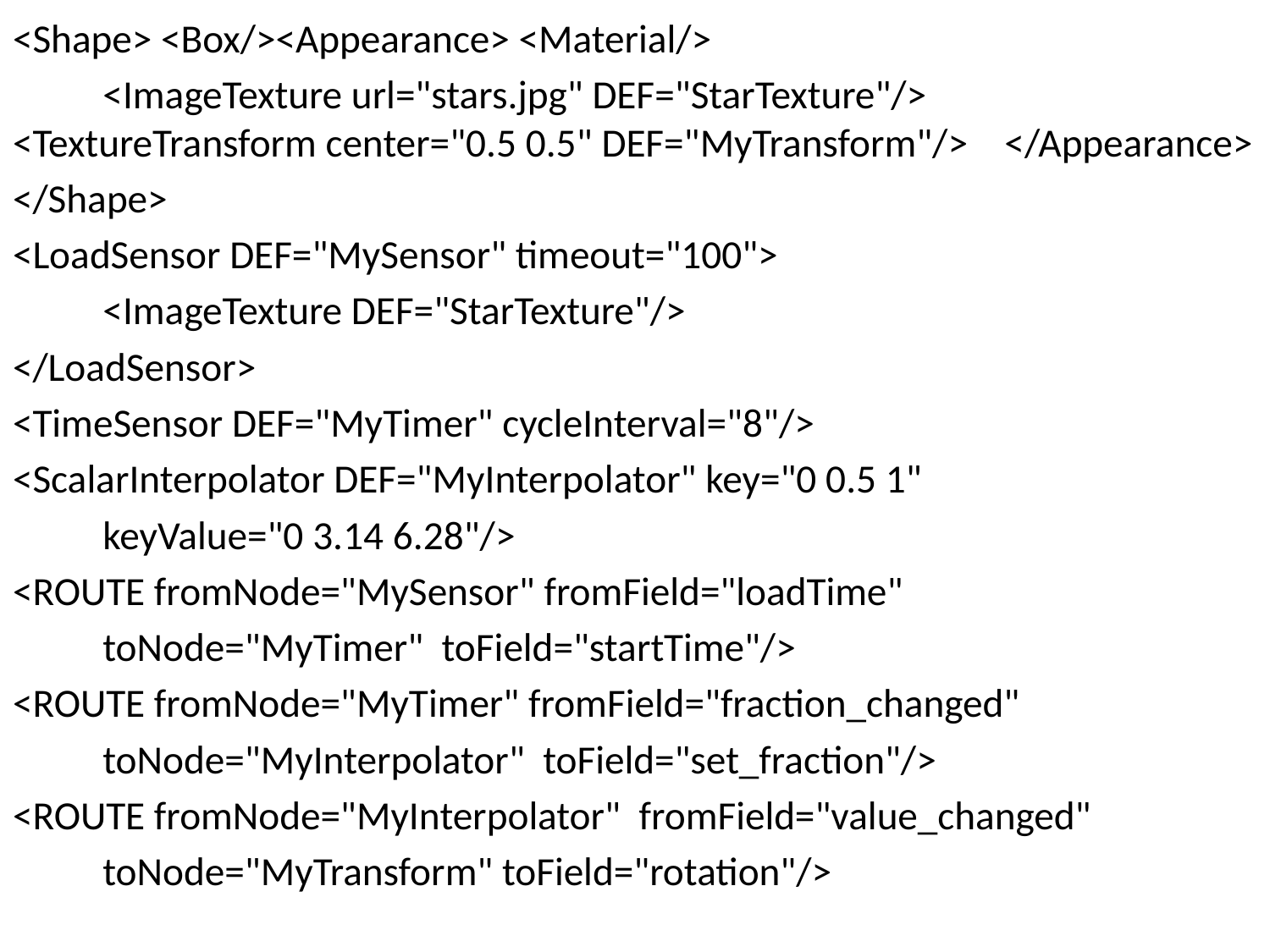

<Shape> <Box/><Appearance> <Material/>
	<ImageTexture url="stars.jpg" DEF="StarTexture"/> 	<TextureTransform center="0.5 0.5" DEF="MyTransform"/> 	</Appearance>
</Shape>
<LoadSensor DEF="MySensor" timeout="100">
	<ImageTexture DEF="StarTexture"/>
</LoadSensor>
<TimeSensor DEF="MyTimer" cycleInterval="8"/>
<ScalarInterpolator DEF="MyInterpolator" key="0 0.5 1"
	keyValue="0 3.14 6.28"/>
<ROUTE fromNode="MySensor" fromField="loadTime"
	toNode="MyTimer"  toField="startTime"/>
<ROUTE fromNode="MyTimer" fromField="fraction_changed"
	toNode="MyInterpolator"  toField="set_fraction"/>
<ROUTE fromNode="MyInterpolator"  fromField="value_changed"
	toNode="MyTransform" toField="rotation"/>